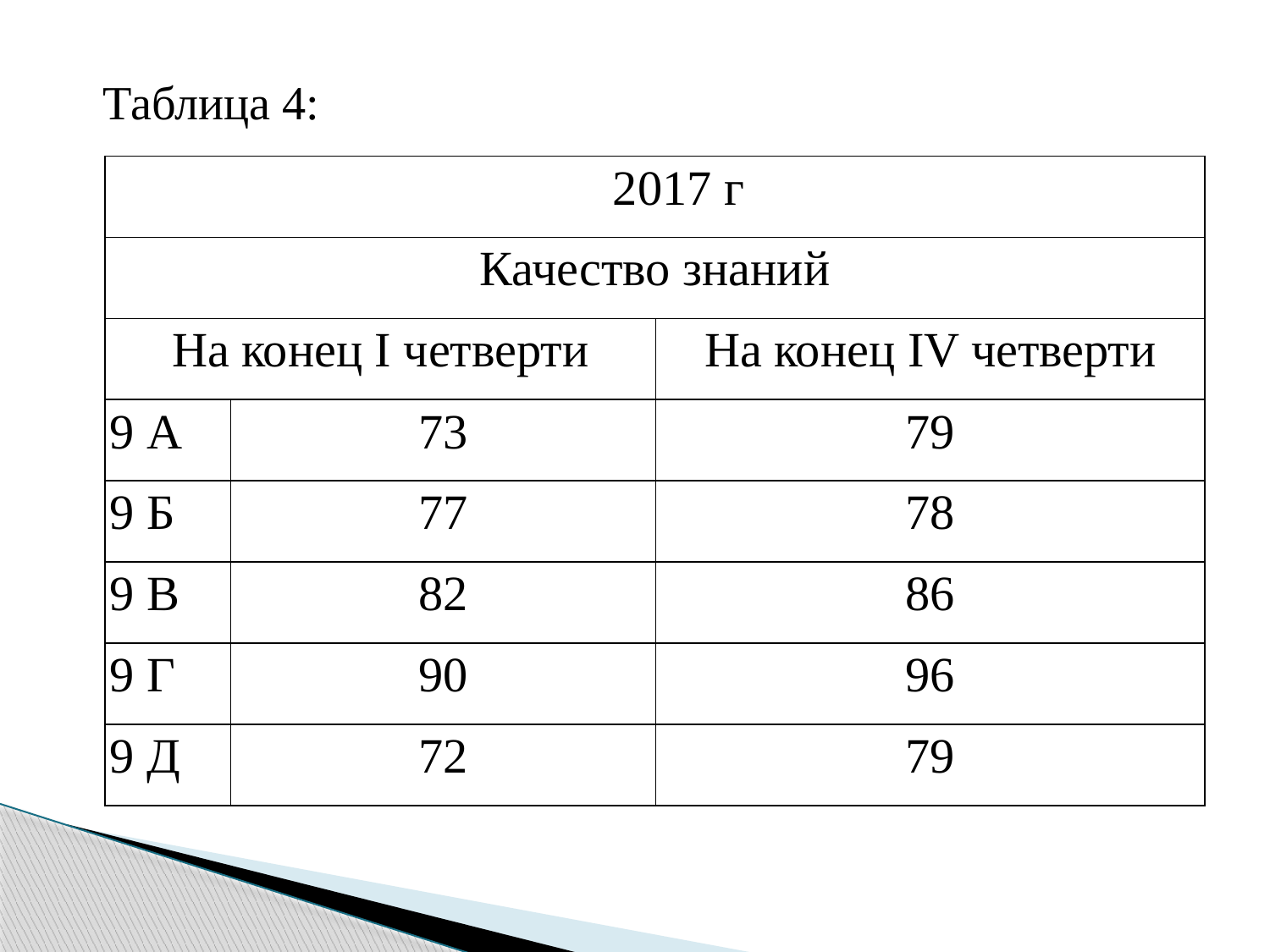

Таблица 4:

| 2017 г |  |  |
| --- | --- | --- |
| Качество знаний |  |  |
| На конец I четверти |  | На конец IV четверти |
| 9 А | 73 | 79 |
| 9 Б | 77 | 78 |
| 9 В | 82 | 86 |
| 9 Г | 90 | 96 |
| 9 Д | 72 | 79 |